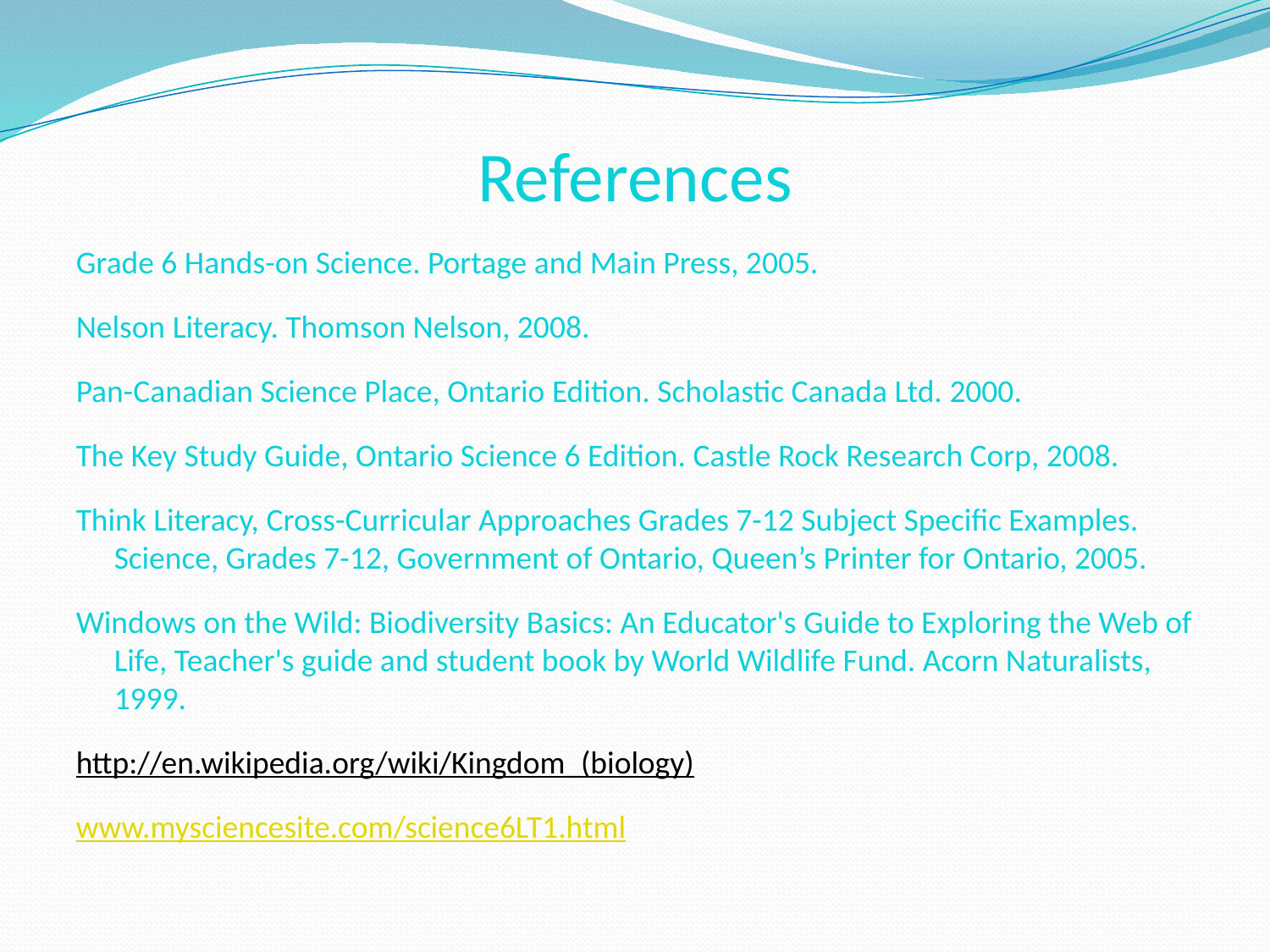

# References
Grade 6 Hands-on Science. Portage and Main Press, 2005.

Nelson Literacy. Thomson Nelson, 2008.

Pan-Canadian Science Place, Ontario Edition. Scholastic Canada Ltd. 2000.

The Key Study Guide, Ontario Science 6 Edition. Castle Rock Research Corp, 2008.

Think Literacy, Cross-Curricular Approaches Grades 7-12 Subject Specific Examples. Science, Grades 7-12, Government of Ontario, Queen’s Printer for Ontario, 2005.

Windows on the Wild: Biodiversity Basics: An Educator's Guide to Exploring the Web of Life, Teacher's guide and student book by World Wildlife Fund. Acorn Naturalists, 1999.

http://en.wikipedia.org/wiki/Kingdom_(biology)

www.mysciencesite.com/science6LT1.html